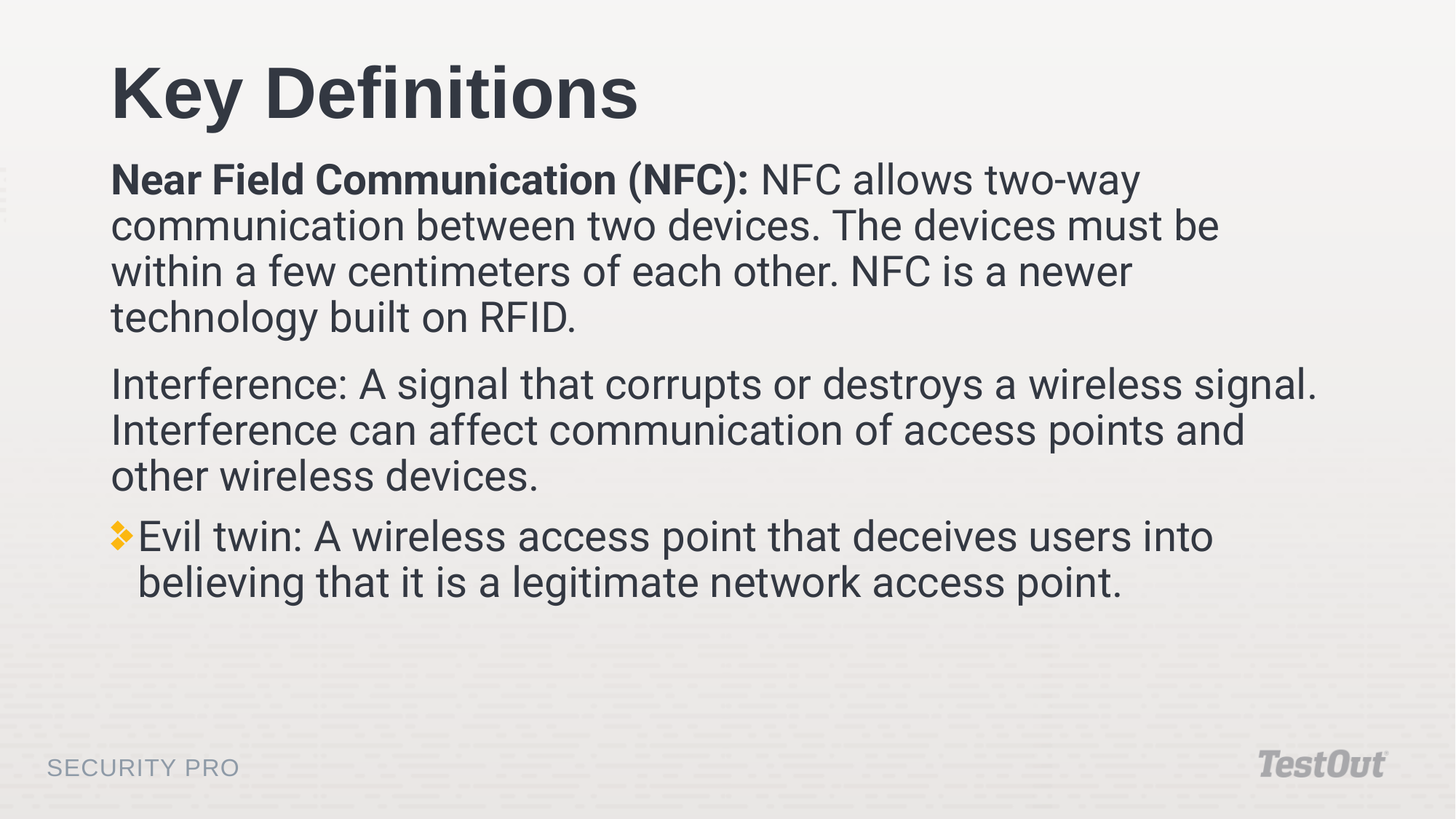

# Key Definitions
Near Field Communication (NFC): NFC allows two-way communication between two devices. The devices must be within a few centimeters of each other. NFC is a newer technology built on RFID.
Interference: A signal that corrupts or destroys a wireless signal. Interference can affect communication of access points and other wireless devices.
Evil twin: A wireless access point that deceives users into believing that it is a legitimate network access point.
Security Pro